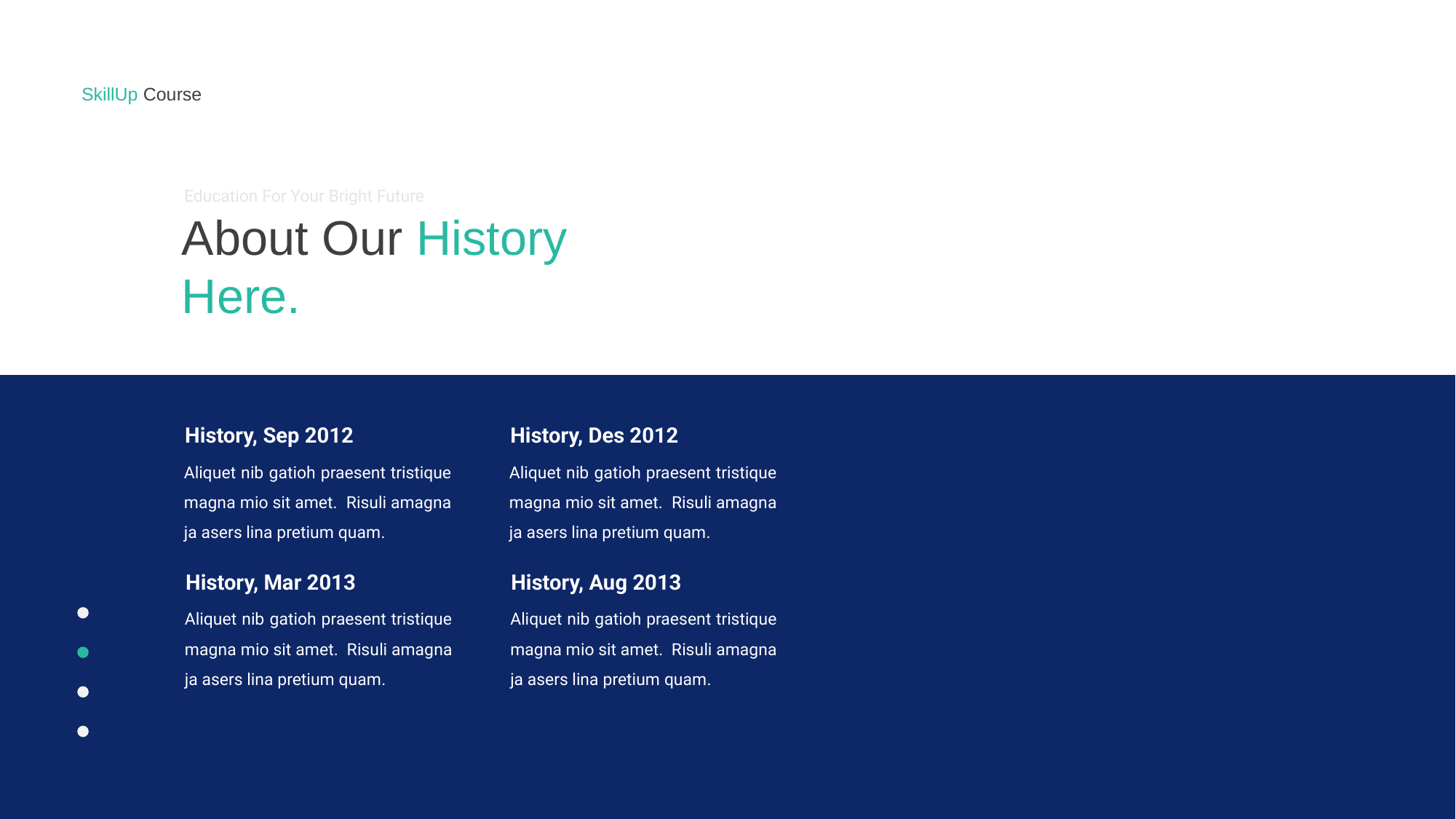

SkillUp Course

Education For Your Bright Future
About Our History Here.
History, Sep 2012
History, Des 2012
Aliquet nib gatioh praesent tristique magna mio sit amet.  Risuli amagna ja asers lina pretium quam.
Aliquet nib gatioh praesent tristique magna mio sit amet.  Risuli amagna ja asers lina pretium quam.
History, Mar 2013
History, Aug 2013
Aliquet nib gatioh praesent tristique magna mio sit amet.  Risuli amagna ja asers lina pretium quam.
Aliquet nib gatioh praesent tristique magna mio sit amet.  Risuli amagna ja asers lina pretium quam.